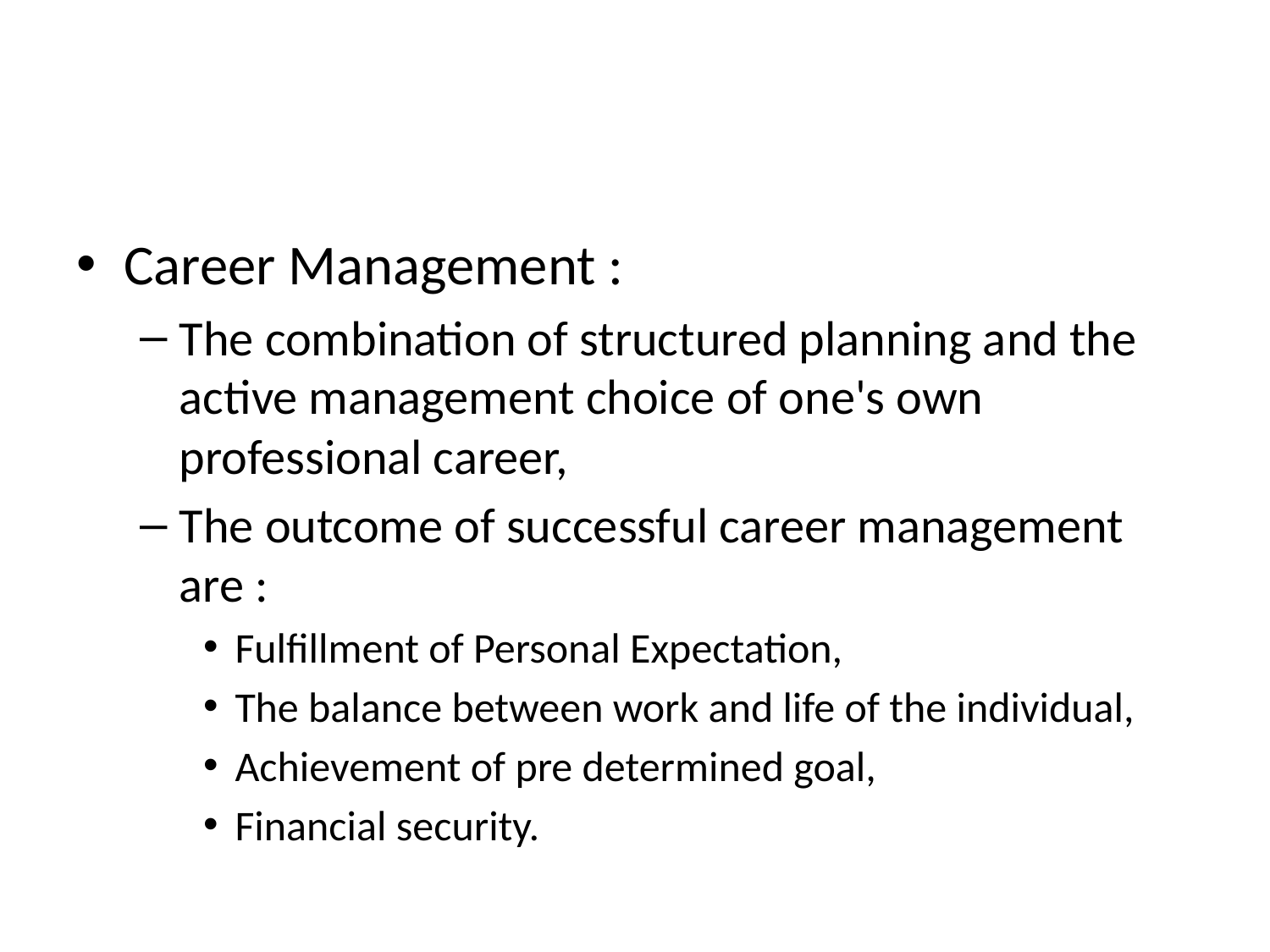

#
Career Management :
The combination of structured planning and the active management choice of one's own professional career,
The outcome of successful career management are :
Fulfillment of Personal Expectation,
The balance between work and life of the individual,
Achievement of pre determined goal,
Financial security.